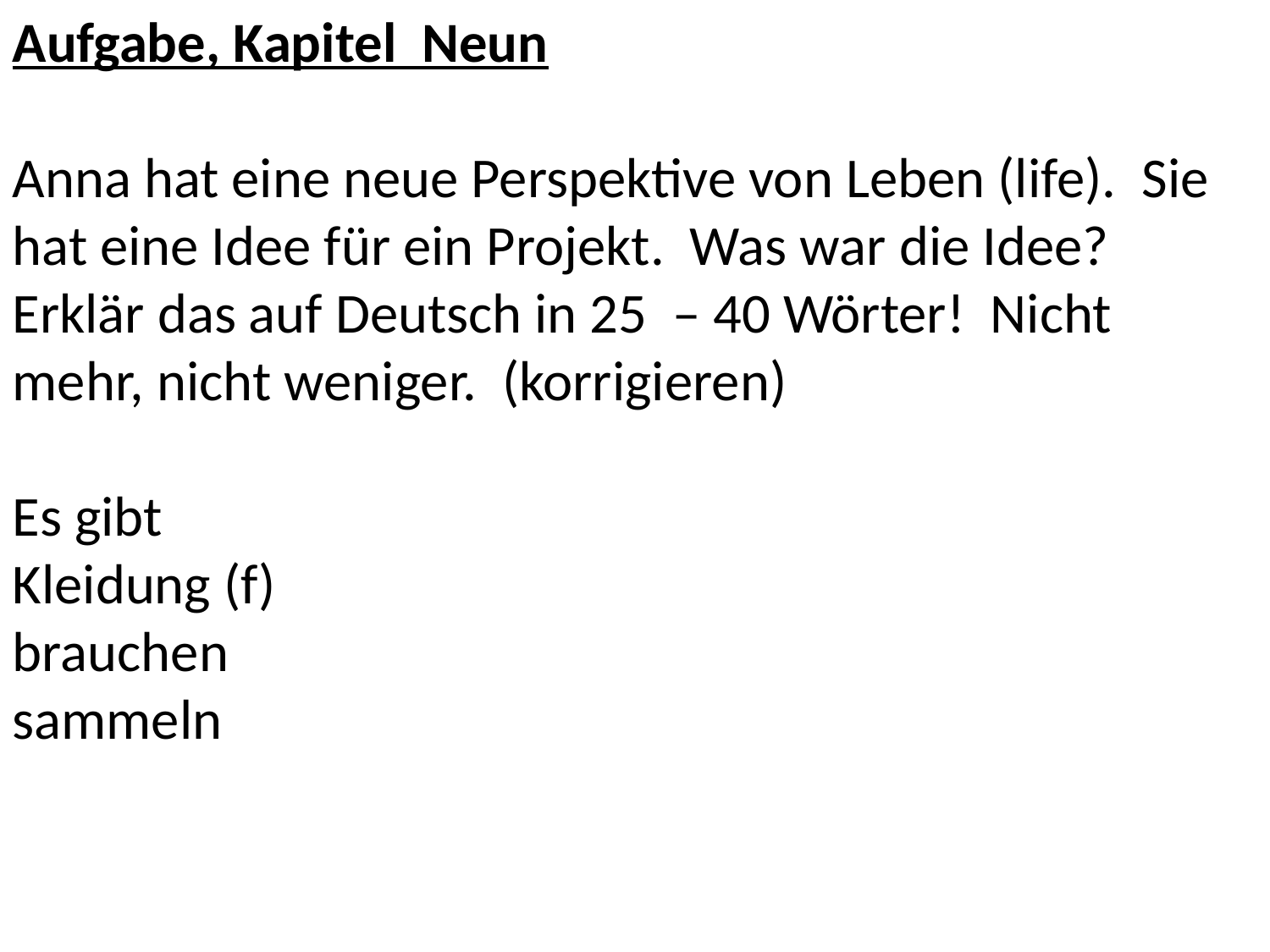

Aufgabe, Kapitel  Neun

Anna hat eine neue Perspektive von Leben (life).  Sie hat eine Idee für ein Projekt.  Was war die Idee?  Erklär das auf Deutsch in 25  – 40 Wörter!  Nicht mehr, nicht weniger.  (korrigieren)

Es gibt
Kleidung (f)
brauchen
sammeln